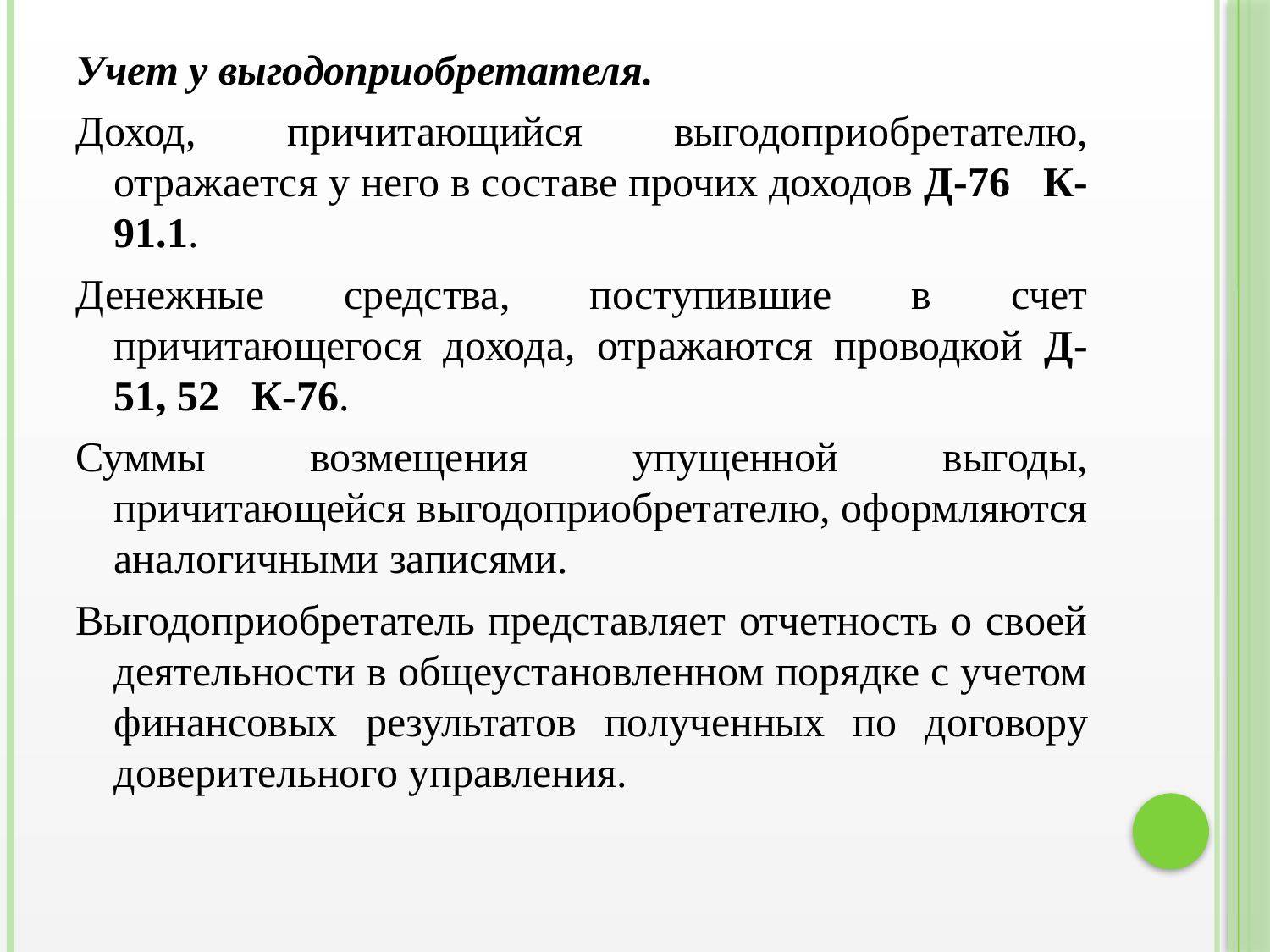

Учет у выгодоприобретателя.
Доход, причитающийся выгодоприобретателю, отражается у него в составе прочих доходов Д-76   К-91.1.
Денежные средства, поступившие в счет причитающегося дохода, отражаются проводкой Д-51, 52   К-76.
Суммы возмещения упущенной выгоды, причитающейся выгодоприобретателю, оформляются аналогичными записями.
Выгодоприобретатель представляет отчетность о своей деятельности в общеустановленном порядке с учетом финансовых результатов полученных по договору доверительного управления.